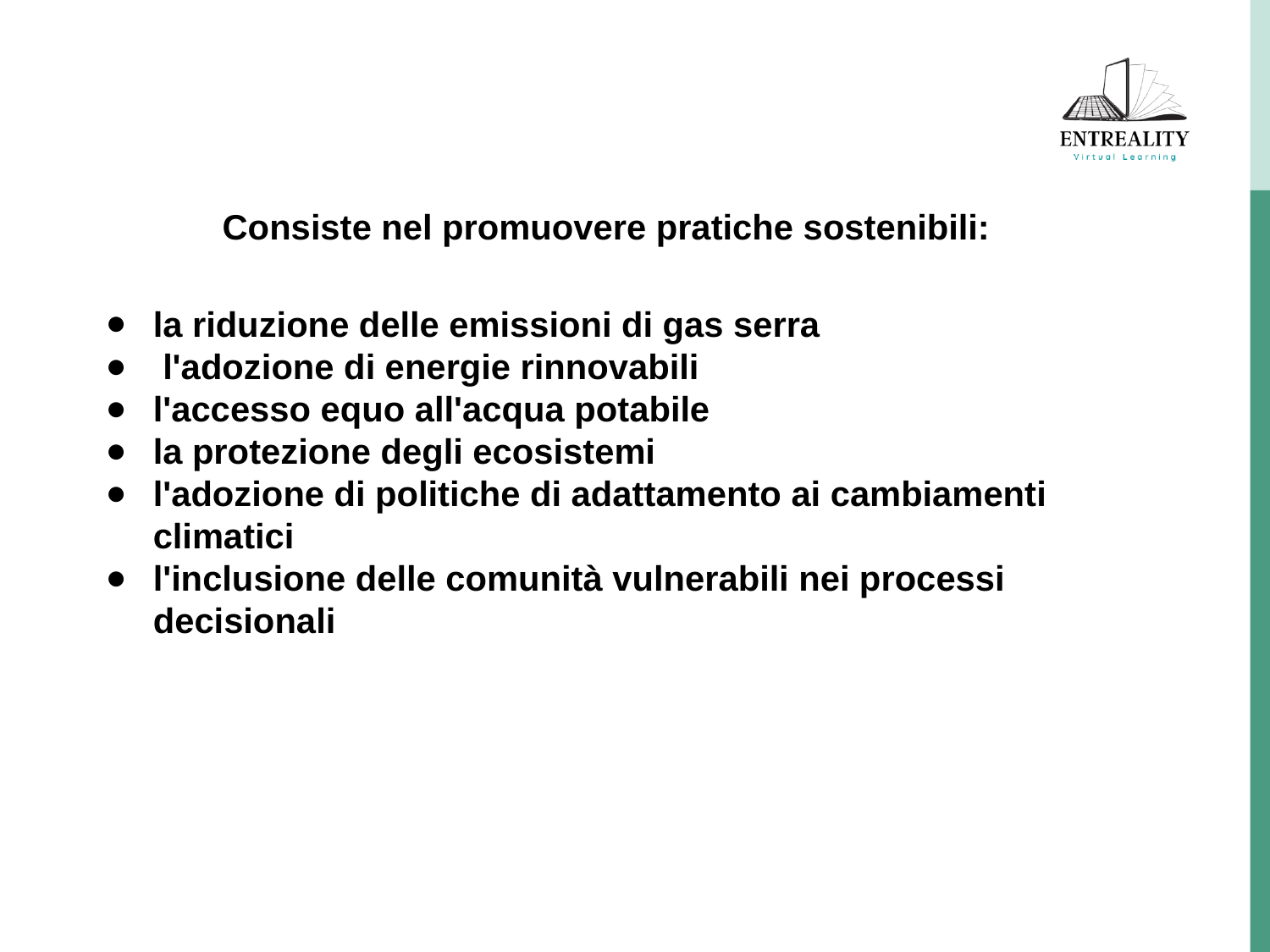

Consiste nel promuovere pratiche sostenibili:

la riduzione delle emissioni di gas serra
 l'adozione di energie rinnovabili
l'accesso equo all'acqua potabile
la protezione degli ecosistemi
l'adozione di politiche di adattamento ai cambiamenti climatici
l'inclusione delle comunità vulnerabili nei processi decisionali